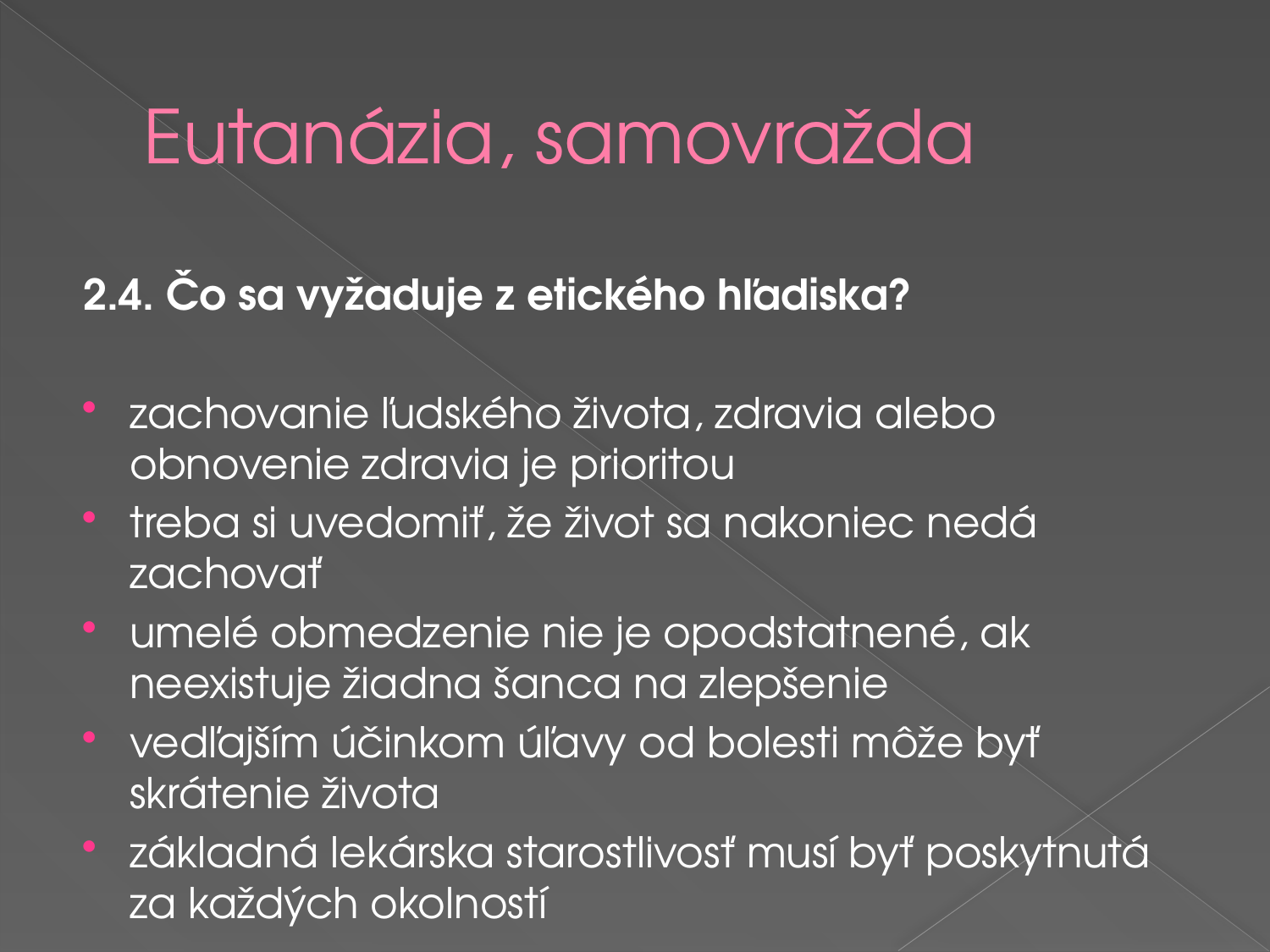

# Eutanázia, samovražda
2.4. Čo sa vyžaduje z etického hľadiska?

zachovanie ľudského života, zdravia alebo obnovenie zdravia je prioritou
treba si uvedomiť, že život sa nakoniec nedá zachovať
umelé obmedzenie nie je opodstatnené, ak neexistuje žiadna šanca na zlepšenie
vedľajším účinkom úľavy od bolesti môže byť skrátenie života
základná lekárska starostlivosť musí byť poskytnutá za každých okolností